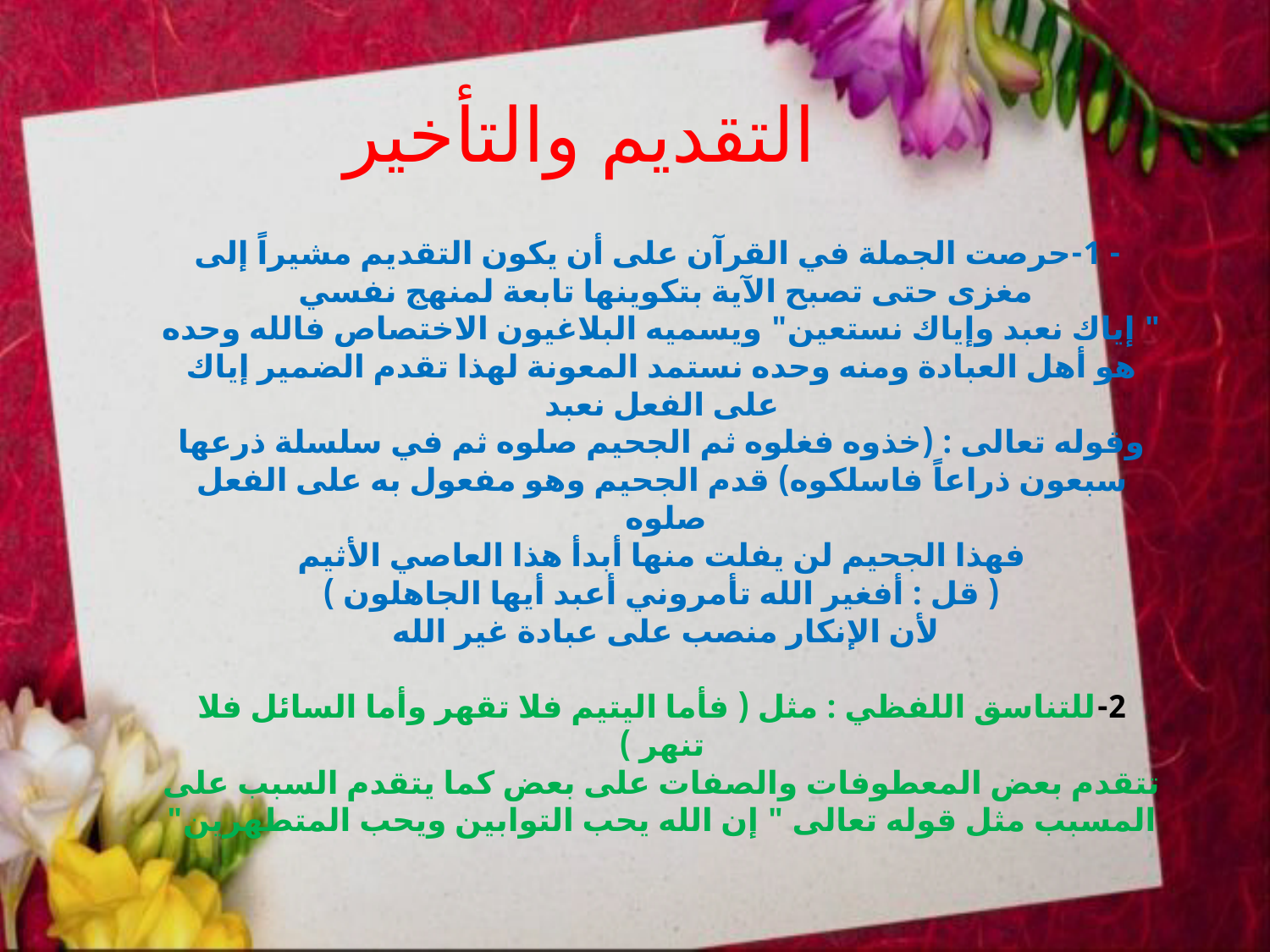

التقديم والتأخير
# - 1-حرصت الجملة في القرآن على أن يكون التقديم مشيراً إلى مغزى حتى تصبح الآية بتكوينها تابعة لمنهج نفسي " إياك نعبد وإياك نستعين" ويسميه البلاغيون الاختصاص فالله وحده هو أهل العبادة ومنه وحده نستمد المعونة لهذا تقدم الضمير إياك على الفعل نعبد وقوله تعالى : (خذوه فغلوه ثم الجحيم صلوه ثم في سلسلة ذرعها سبعون ذراعاً فاسلكوه) قدم الجحيم وهو مفعول به على الفعل صلوه فهذا الجحيم لن يفلت منها أبدأ هذا العاصي الأثيم ( قل : أفغير الله تأمروني أعبد أيها الجاهلون ) لأن الإنكار منصب على عبادة غير الله   2-للتناسق اللفظي : مثل ( فأما اليتيم فلا تقهر وأما السائل فلا تنهر ) تتقدم بعض المعطوفات والصفات على بعض كما يتقدم السبب على المسبب مثل قوله تعالى " إن الله يحب التوابين ويحب المتطهرين"